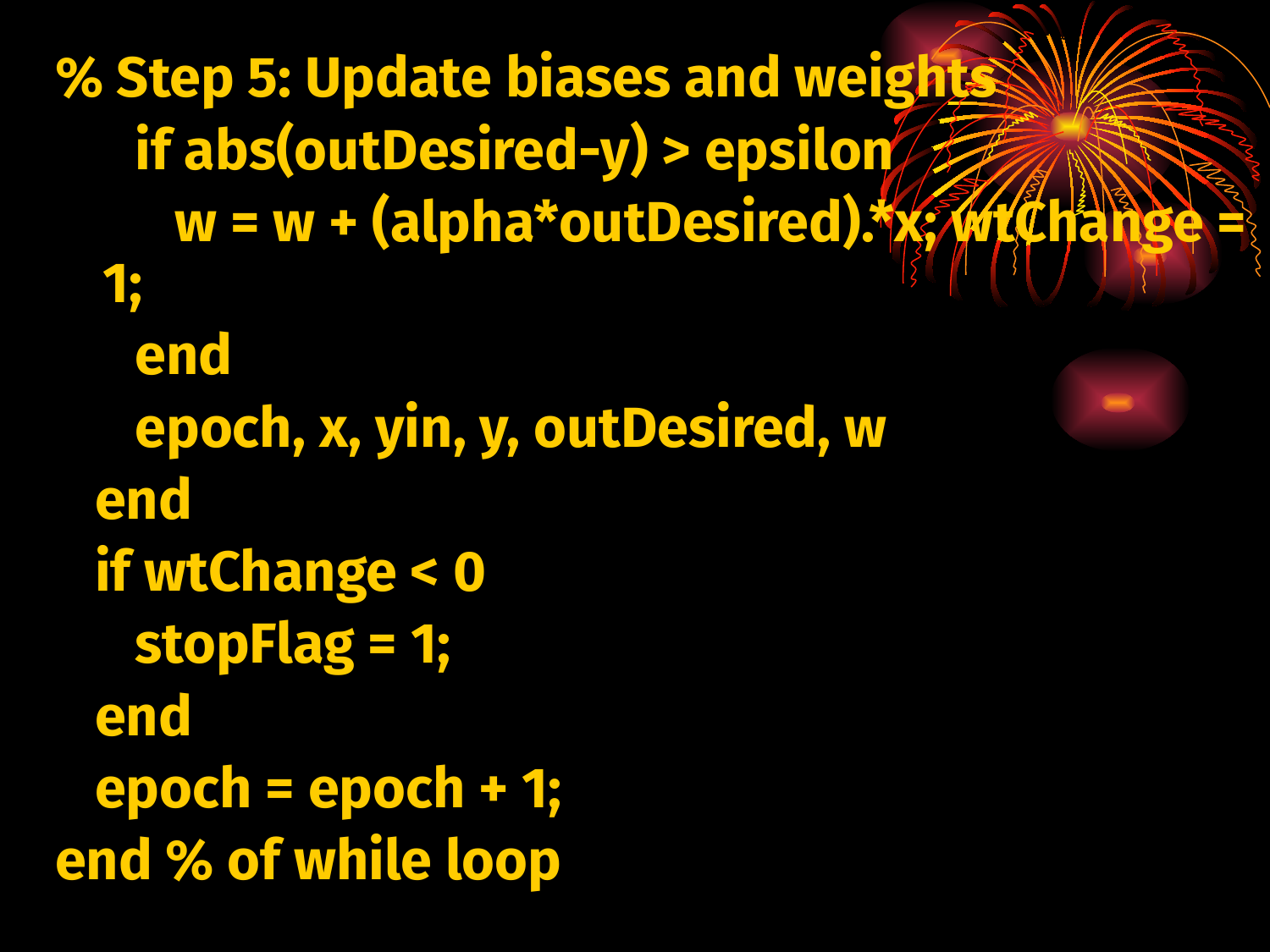

% Step 5: Update biases and weights
      if abs(outDesired-y) > epsilon
         w = w + (alpha*outDesired).*x; wtChange = 1;
      end
      epoch, x, yin, y, outDesired, w
   end
   if wtChange < 0
      stopFlag = 1;
   end
   epoch = epoch + 1;
end % of while loop